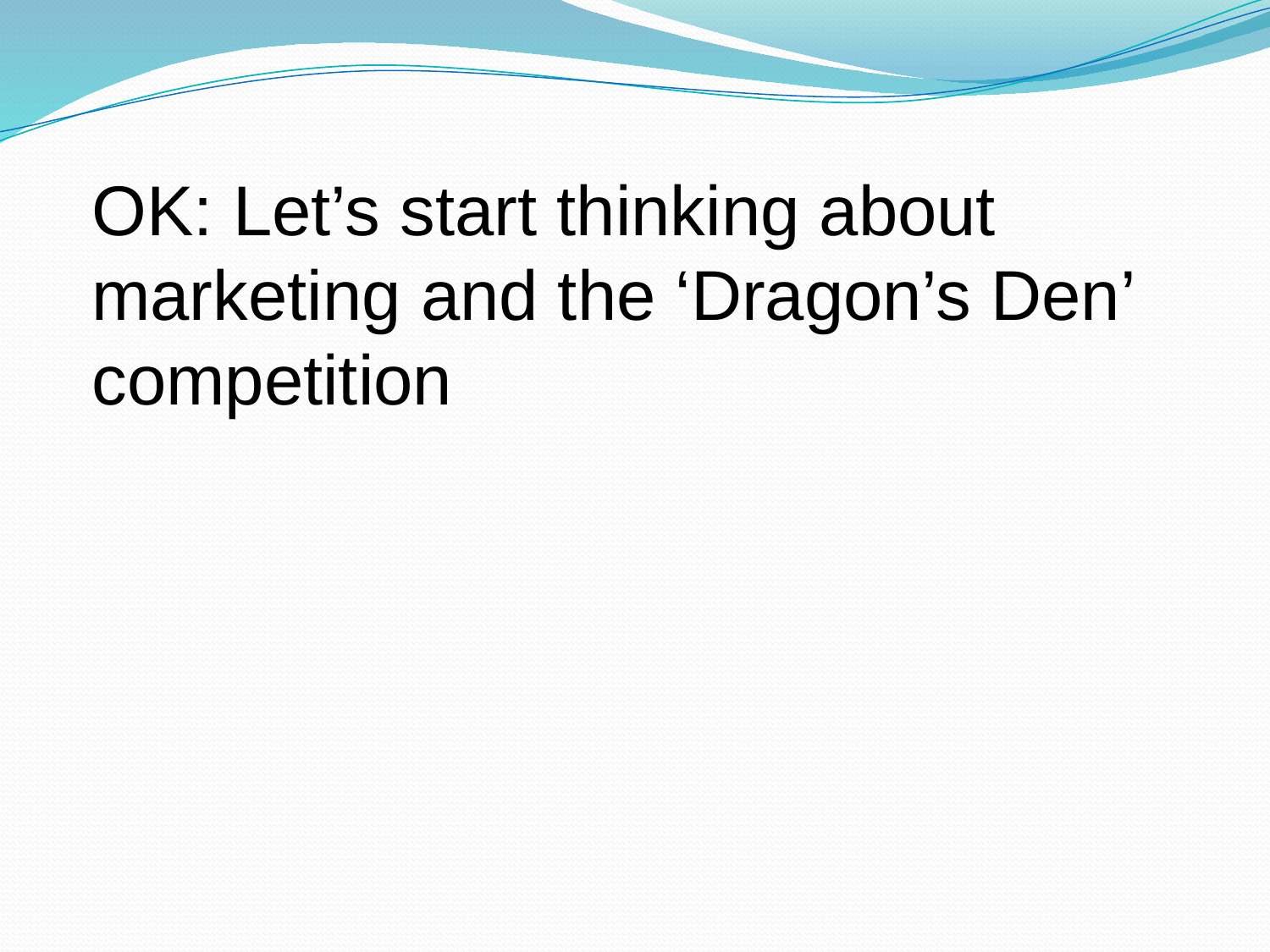

#
OK: Let’s start thinking about marketing and the ‘Dragon’s Den’ competition